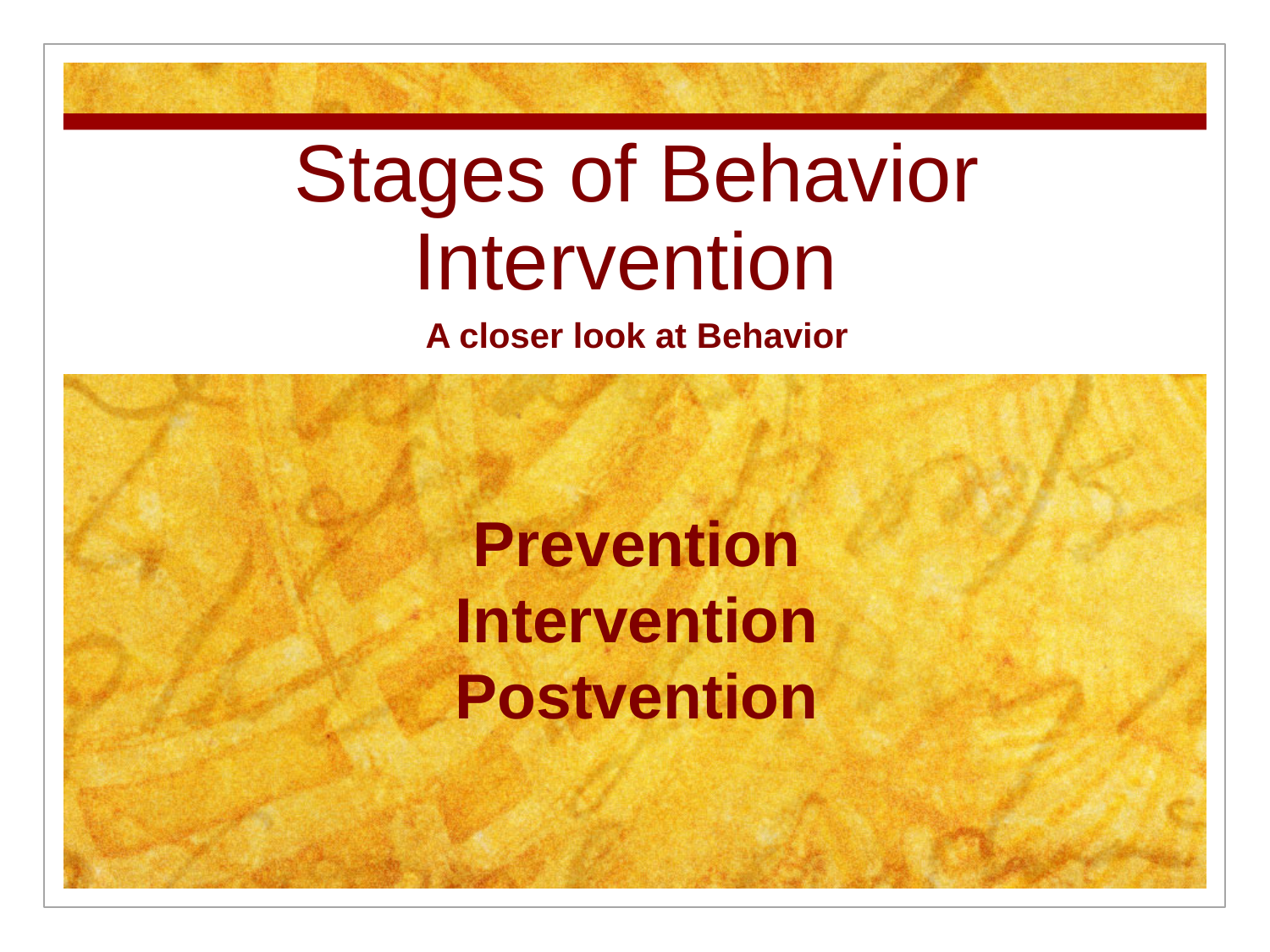

# Stages of Behavior Intervention
A closer look at Behavior
Prevention
Intervention
Postvention